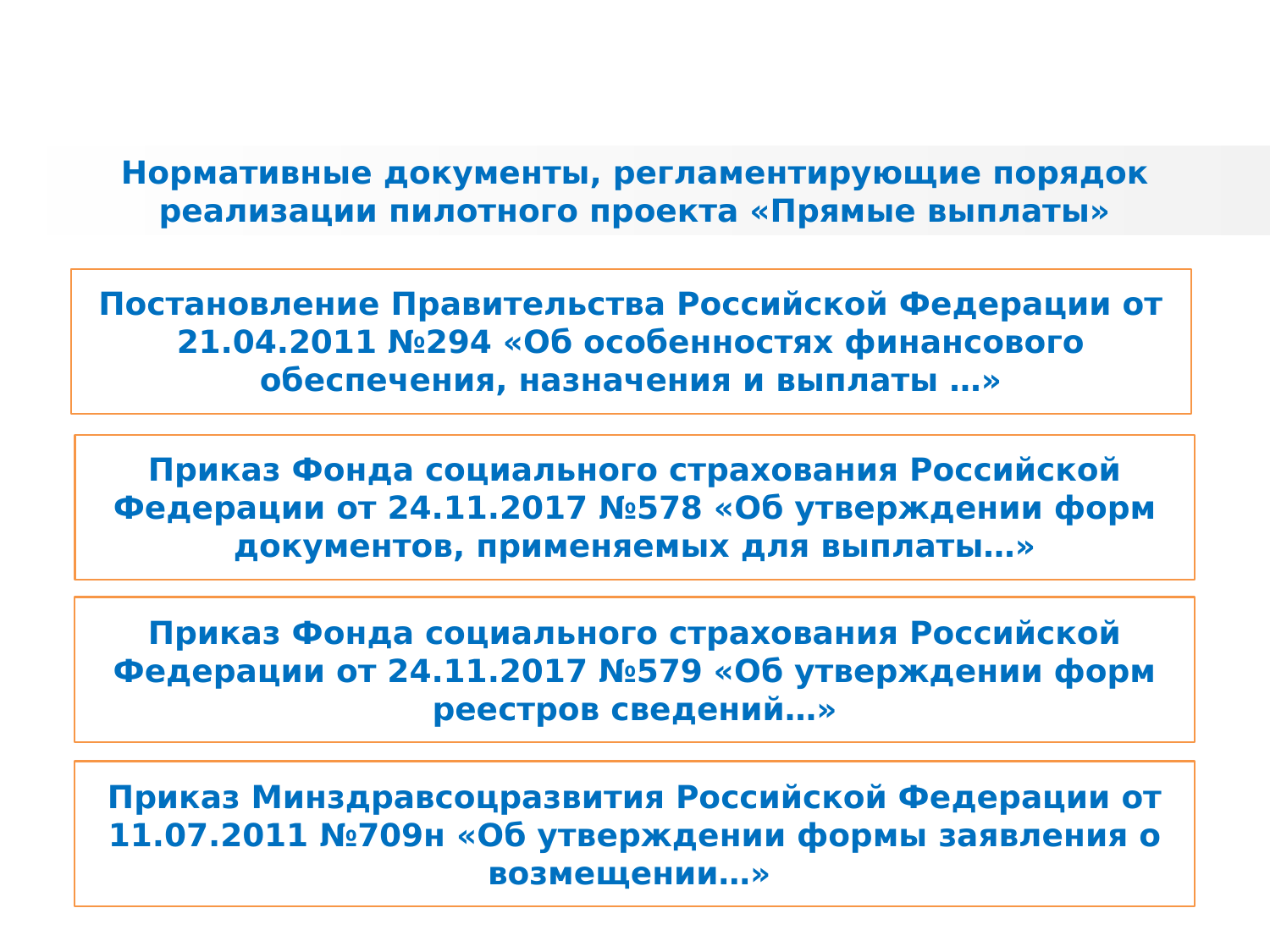

Нормативные документы, регламентирующие порядок реализации пилотного проекта «Прямые выплаты»
Постановление Правительства Российской Федерации от 21.04.2011 №294 «Об особенностях финансового обеспечения, назначения и выплаты …»
Приказ Фонда социального страхования Российской Федерации от 24.11.2017 №578 «Об утверждении форм документов, применяемых для выплаты…»
Приказ Фонда социального страхования Российской Федерации от 24.11.2017 №579 «Об утверждении форм реестров сведений…»
Приказ Минздравсоцразвития Российской Федерации от 11.07.2011 №709н «Об утверждении формы заявления о возмещении…»